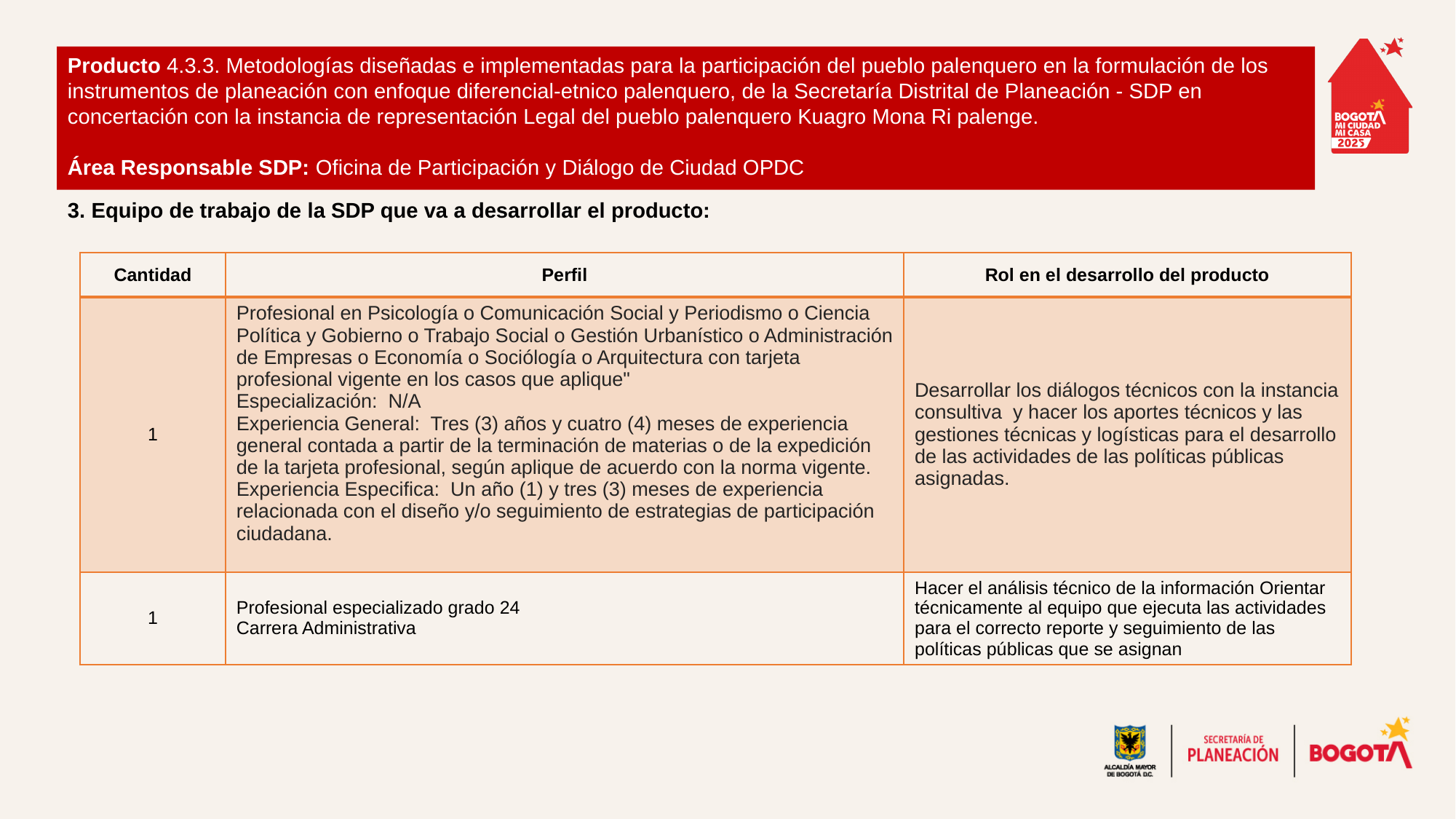

Producto 4.3.3. Metodologías diseñadas e implementadas para la participación del pueblo palenquero en la formulación de los instrumentos de planeación con enfoque diferencial-etnico palenquero, de la Secretaría Distrital de Planeación - SDP en concertación con la instancia de representación Legal del pueblo palenquero Kuagro Mona Ri palenge.

Área Responsable SDP: Oficina de Participación y Diálogo de Ciudad OPDC
3. Equipo de trabajo de la SDP que va a desarrollar el producto:

| Cantidad | Perfil | Rol en el desarrollo del producto |
| --- | --- | --- |
| 1 | Profesional en Psicología o Comunicación Social y Periodismo o Ciencia Política y Gobierno o Trabajo Social o Gestión Urbanístico o Administración de Empresas o Economía o Sociólogía o Arquitectura con tarjeta profesional vigente en los casos que aplique" Especialización:  N/A Experiencia General:  Tres (3) años y cuatro (4) meses de experiencia general contada a partir de la terminación de materias o de la expedición de la tarjeta profesional, según aplique de acuerdo con la norma vigente. Experiencia Especifica:  Un año (1) y tres (3) meses de experiencia relacionada con el diseño y/o seguimiento de estrategias de participación ciudadana. | Desarrollar los diálogos técnicos con la instancia consultiva y hacer los aportes técnicos y las gestiones técnicas y logísticas para el desarrollo de las actividades de las políticas públicas asignadas. |
| 1 | Profesional especializado grado 24 Carrera Administrativa | Hacer el análisis técnico de la información Orientar técnicamente al equipo que ejecuta las actividades para el correcto reporte y seguimiento de las políticas públicas que se asignan |